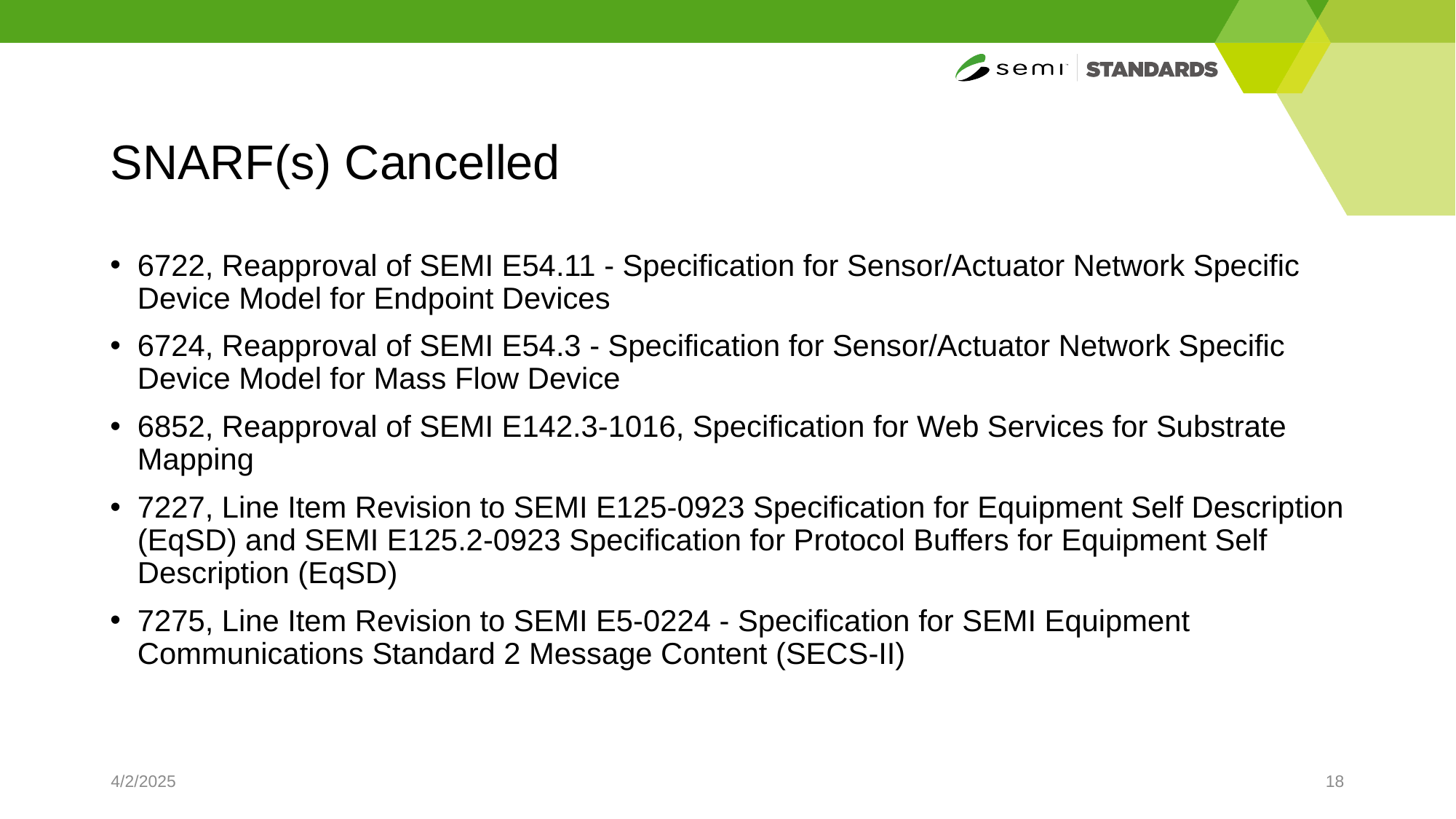

# SNARF(s) Cancelled

6722, Reapproval of SEMI E54.11 - Specification for Sensor/Actuator Network Specific Device Model for Endpoint Devices
6724, Reapproval of SEMI E54.3 - Specification for Sensor/Actuator Network Specific Device Model for Mass Flow Device
6852, Reapproval of SEMI E142.3-1016, Specification for Web Services for Substrate Mapping
7227, Line Item Revision to SEMI E125-0923 Specification for Equipment Self Description (EqSD) and SEMI E125.2-0923 Specification for Protocol Buffers for Equipment Self Description (EqSD)
7275, Line Item Revision to SEMI E5-0224 - Specification for SEMI Equipment Communications Standard 2 Message Content (SECS-II)
4/2/2025
18